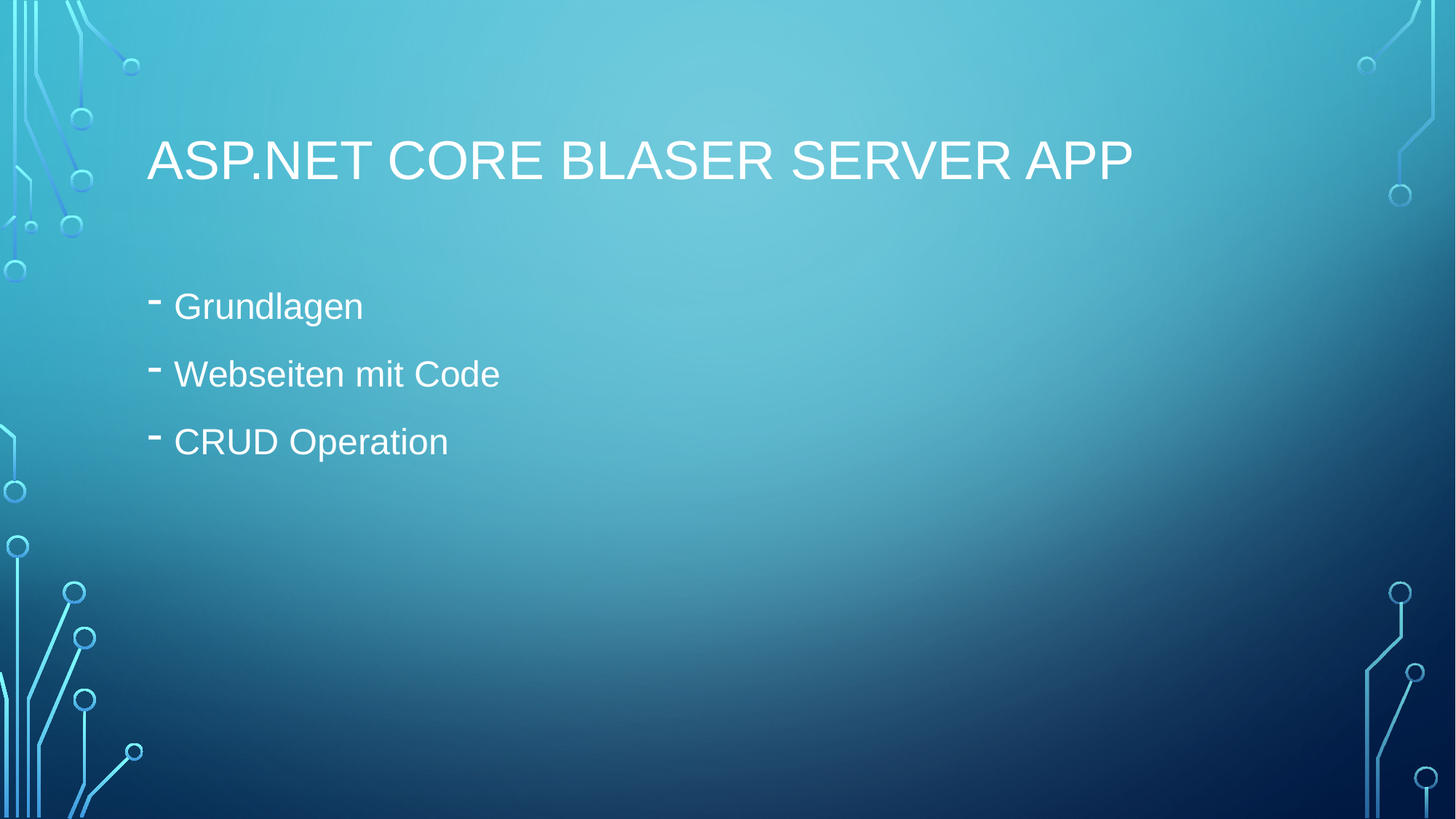

# ASP.Net Core Blaser Server App
Grundlagen
Webseiten mit Code
CRUD Operation